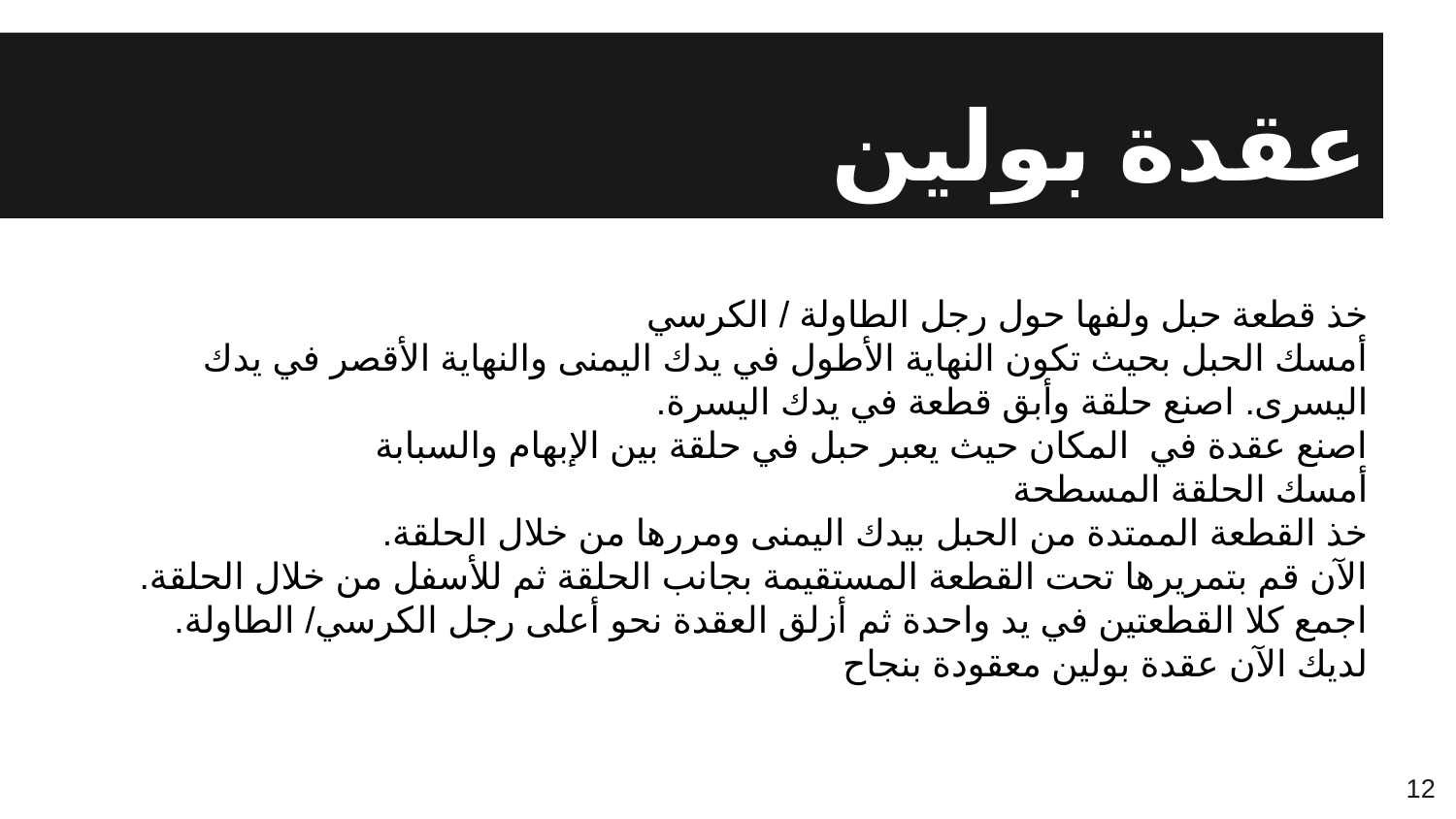

# عقدة بولين

خذ قطعة حبل ولفها حول رجل الطاولة / الكرسي
أمسك الحبل بحيث تكون النهاية الأطول في يدك اليمنى والنهاية الأقصر في يدك اليسرى. اصنع حلقة وأبق قطعة في يدك اليسرة.
اصنع عقدة في  المكان حيث يعبر حبل في حلقة بين الإبهام والسبابة
أمسك الحلقة المسطحة
خذ القطعة الممتدة من الحبل بيدك اليمنى ومررها من خلال الحلقة.
الآن قم بتمريرها تحت القطعة المستقيمة بجانب الحلقة ثم للأسفل من خلال الحلقة.
اجمع كلا القطعتين في يد واحدة ثم أزلق العقدة نحو أعلى رجل الكرسي/ الطاولة.
لديك الآن عقدة بولين معقودة بنجاح

12